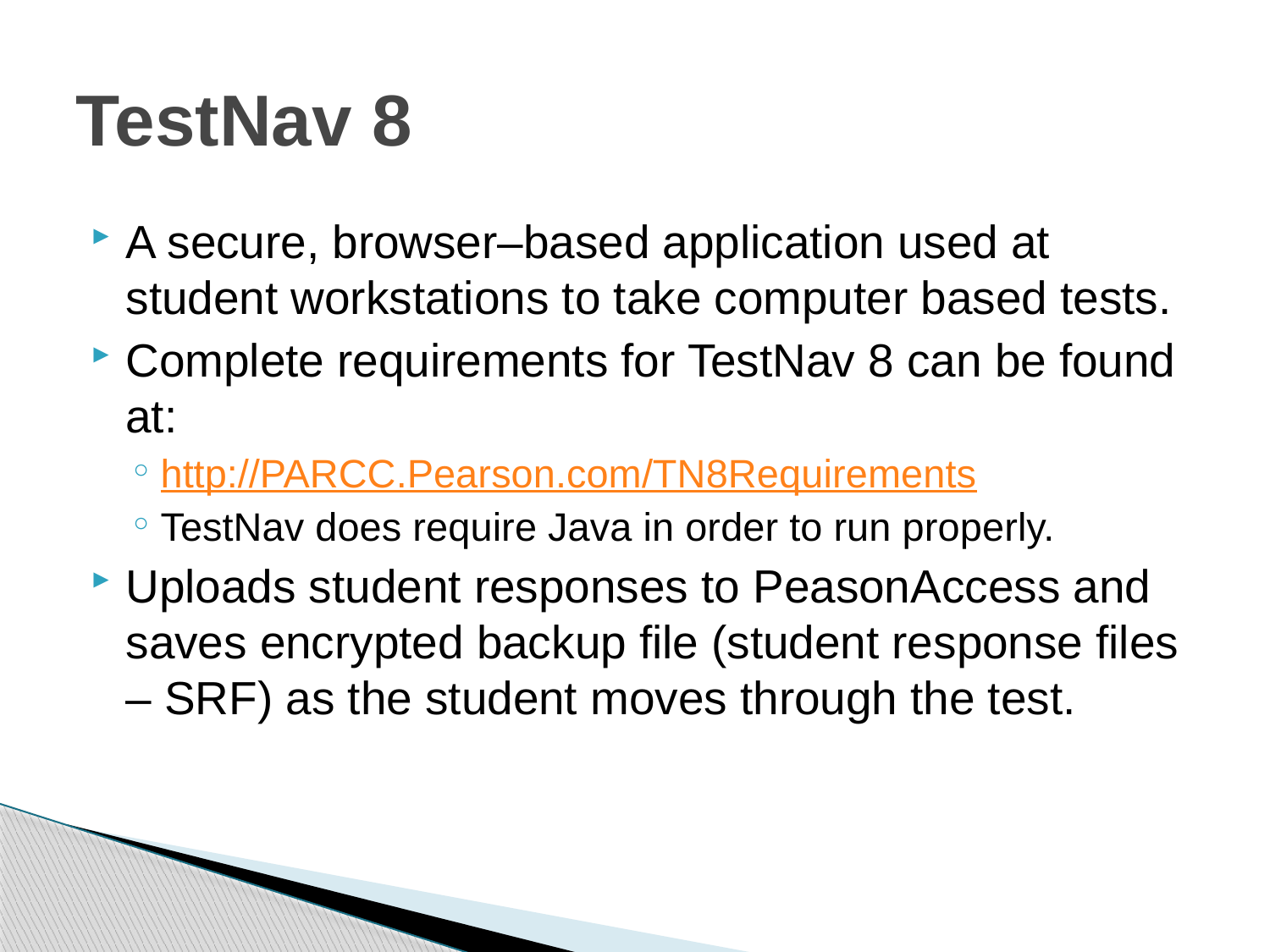

# TestNav 8
A secure, browser–based application used at student workstations to take computer based tests.
Complete requirements for TestNav 8 can be found at:
http://PARCC.Pearson.com/TN8Requirements
TestNav does require Java in order to run properly.
Uploads student responses to PeasonAccess and saves encrypted backup file (student response files – SRF) as the student moves through the test.